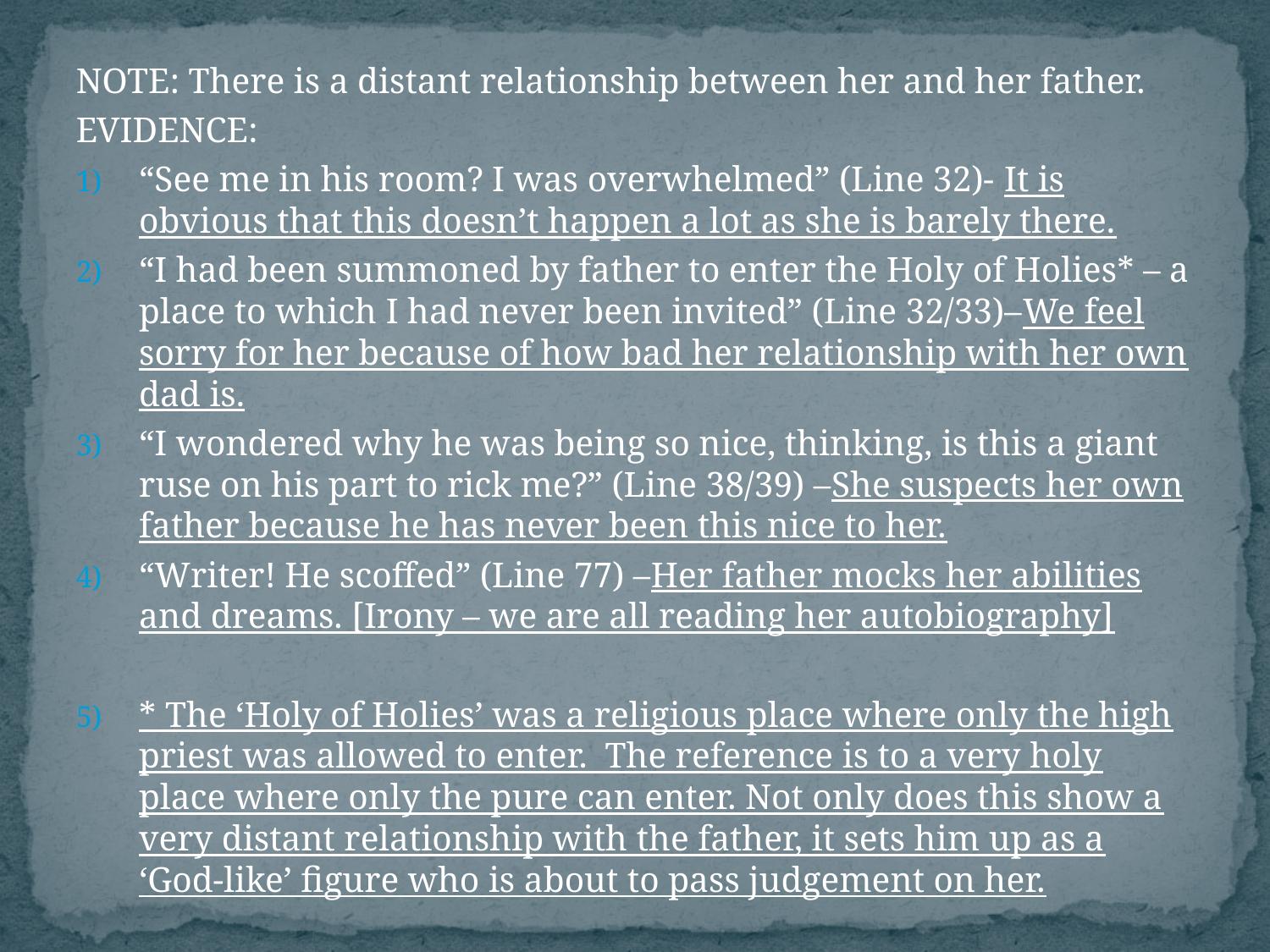

NOTE: There is a distant relationship between her and her father.
EVIDENCE:
“See me in his room? I was overwhelmed” (Line 32)- It is obvious that this doesn’t happen a lot as she is barely there.
“I had been summoned by father to enter the Holy of Holies* – a place to which I had never been invited” (Line 32/33)–We feel sorry for her because of how bad her relationship with her own dad is.
“I wondered why he was being so nice, thinking, is this a giant ruse on his part to rick me?” (Line 38/39) –She suspects her own father because he has never been this nice to her.
“Writer! He scoffed” (Line 77) –Her father mocks her abilities and dreams. [Irony – we are all reading her autobiography]

* The ‘Holy of Holies’ was a religious place where only the high priest was allowed to enter.  The reference is to a very holy place where only the pure can enter. Not only does this show a very distant relationship with the father, it sets him up as a ‘God-like’ figure who is about to pass judgement on her.